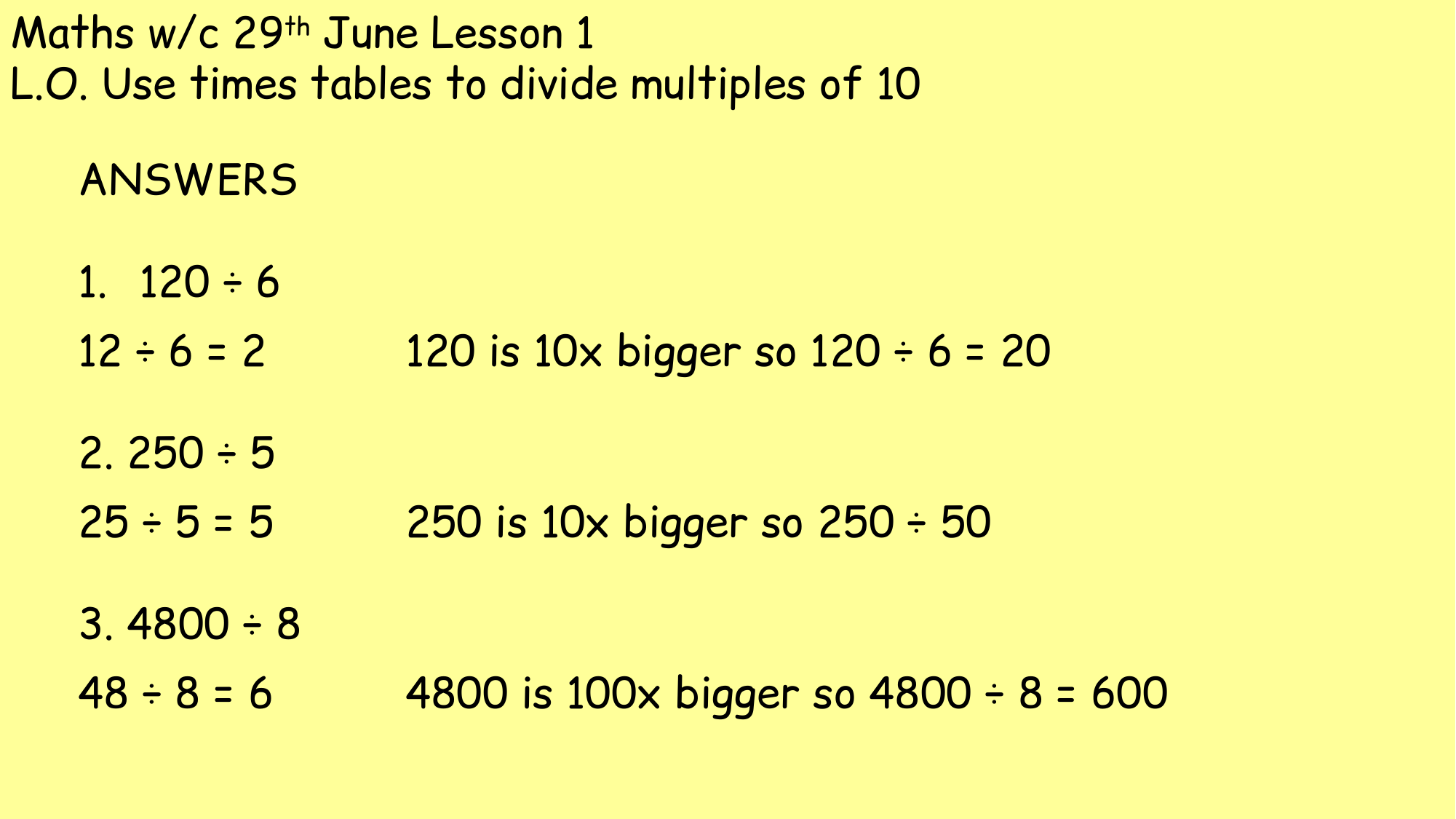

Maths w/c 29th June Lesson 1
L.O. Use times tables to divide multiples of 10
ANSWERS

120 ÷ 6

12 ÷ 6 = 2 		120 is 10x bigger so 120 ÷ 6 = 20

2. 250 ÷ 5

25 ÷ 5 = 5 		250 is 10x bigger so 250 ÷ 50

3. 4800 ÷ 8

48 ÷ 8 = 6 		4800 is 100x bigger so 4800 ÷ 8 = 600